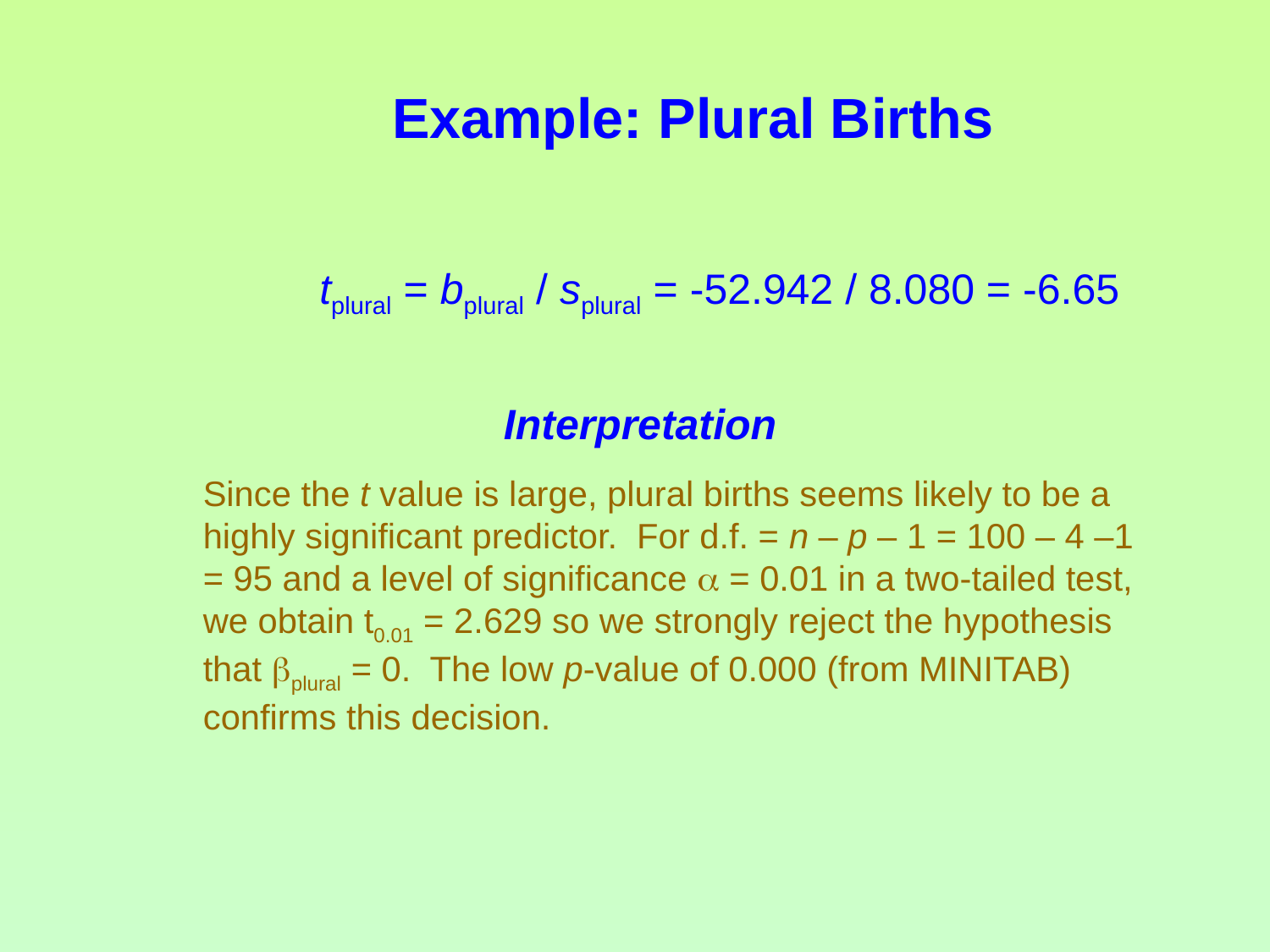

# Example: Plural Births
tplural = bplural / splural = -52.942 / 8.080 = -6.65
Interpretation
Since the t value is large, plural births seems likely to be a highly significant predictor.  For d.f. = n – p – 1 = 100 – 4 –1 = 95 and a level of significance α = 0.01 in a two-tailed test, we obtain t0.01 = 2.629 so we strongly reject the hypothesis that βplural = 0.  The low p-value of 0.000 (from MINITAB) confirms this decision.